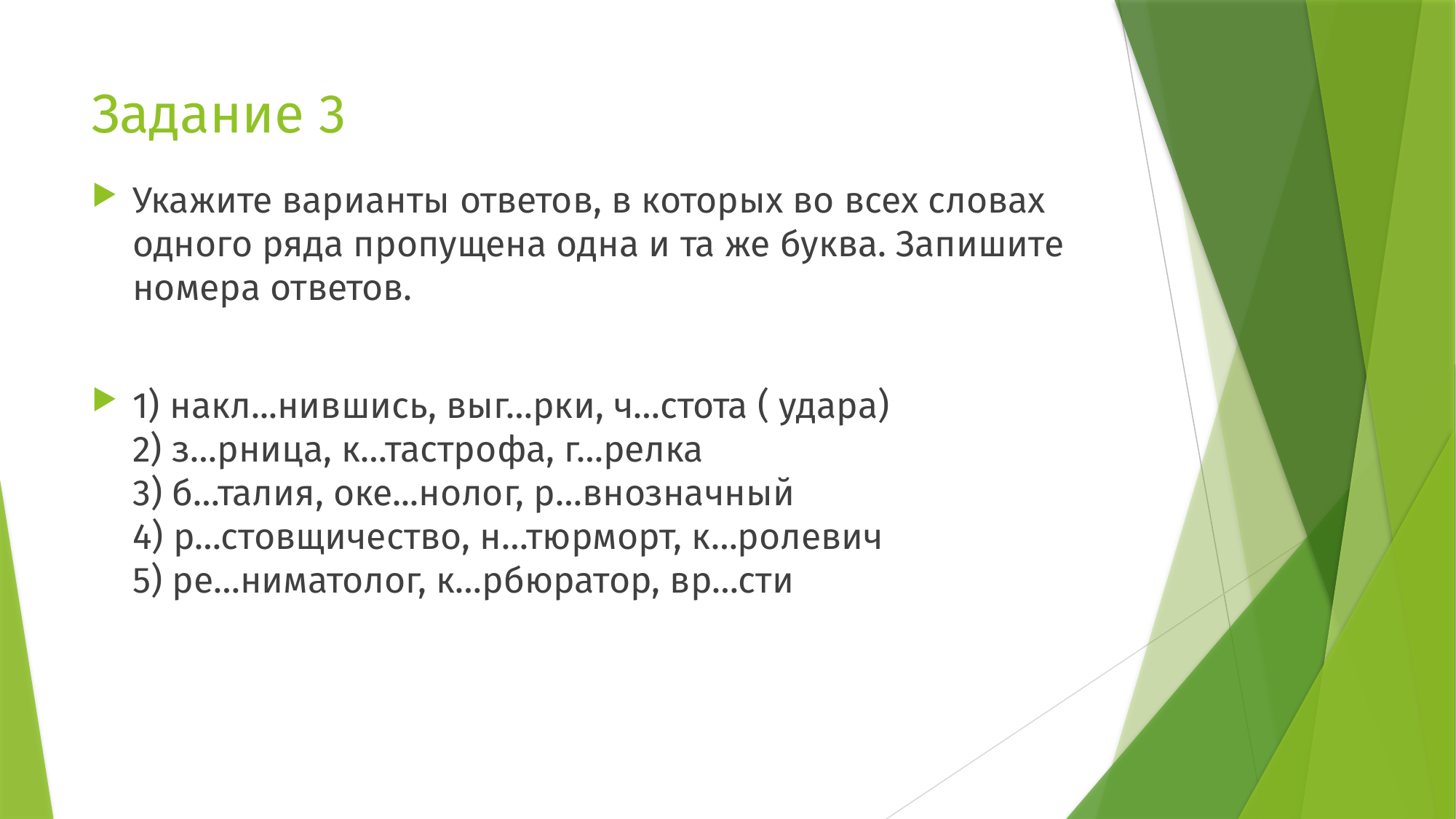

# Задание 3
Укажите варианты ответов, в которых во всех словах одного ряда пропущена одна и та же буква. Запишите номера ответов.

1) накл...нившись, выг…рки, ч…стота ( удара)
2) з…рница, к…тастрофа, г…релка
3) б…талия, оке...нолог, р…внозначный
4) р…стовщичество, н…тюрморт, к…ролевич
5) ре…ниматолог, к…рбюратор, вр…сти